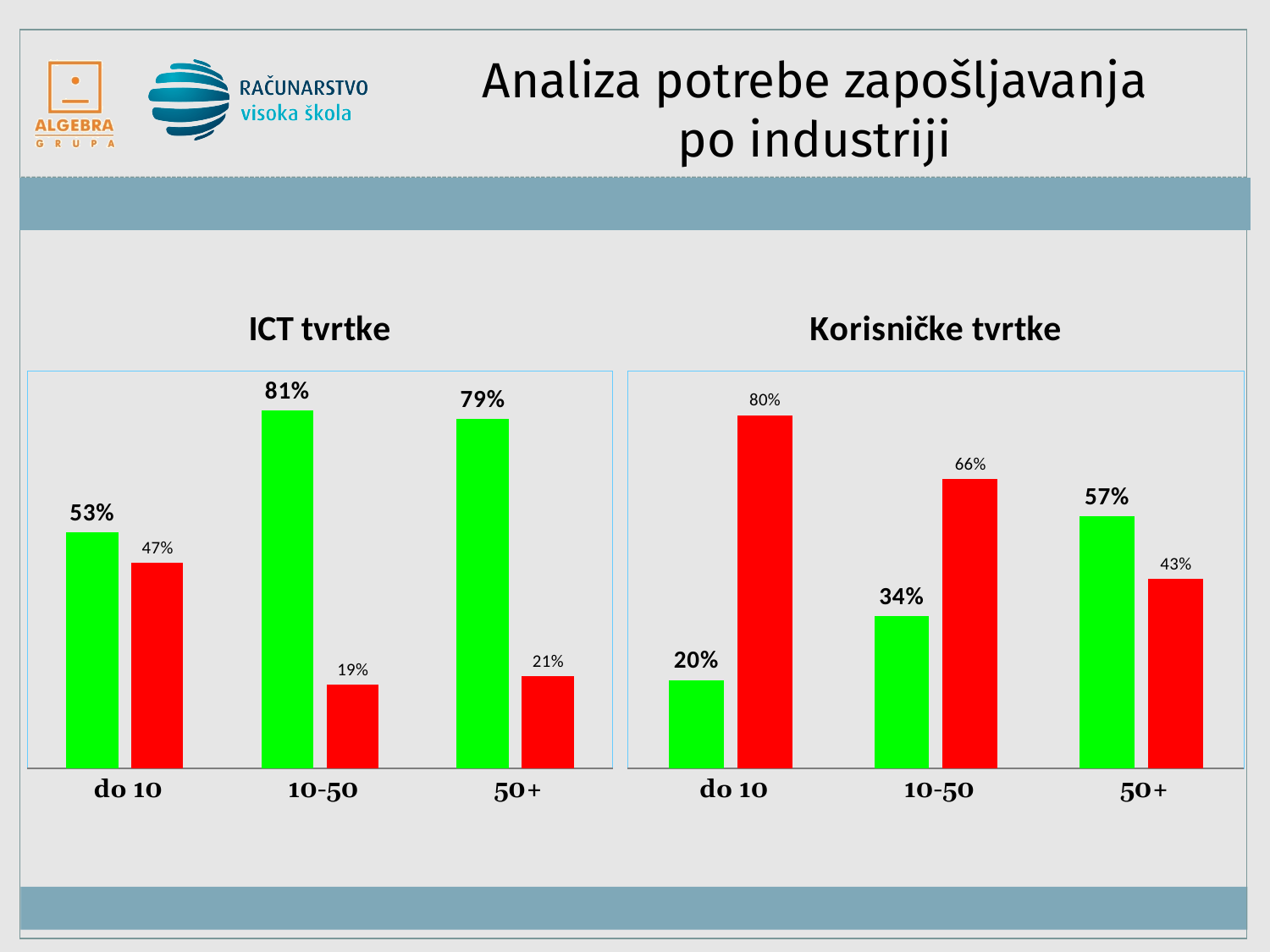

Analiza potrebe zapošljavanja
po industriji

### Chart: ICT tvrtke

| Category |  |  |
|---|---|---|
|  do 10 | 0.5344827586206896 | 0.4655172413793104 |
|  10-50 | 0.8095238095238095 | 0.19047619047619047 |
|  50+ | 0.7916666666666666 | 0.20833333333333337 |

### Chart: Korisničke tvrtke

| Category | DA | NE |
|---|---|---|
|  do 10 | 0.2 | 0.8 |
|  10-50 | 0.3448275862068966 | 0.6551724137931034 |
|  50+ | 0.5714285714285714 | 0.4285714285714286 |